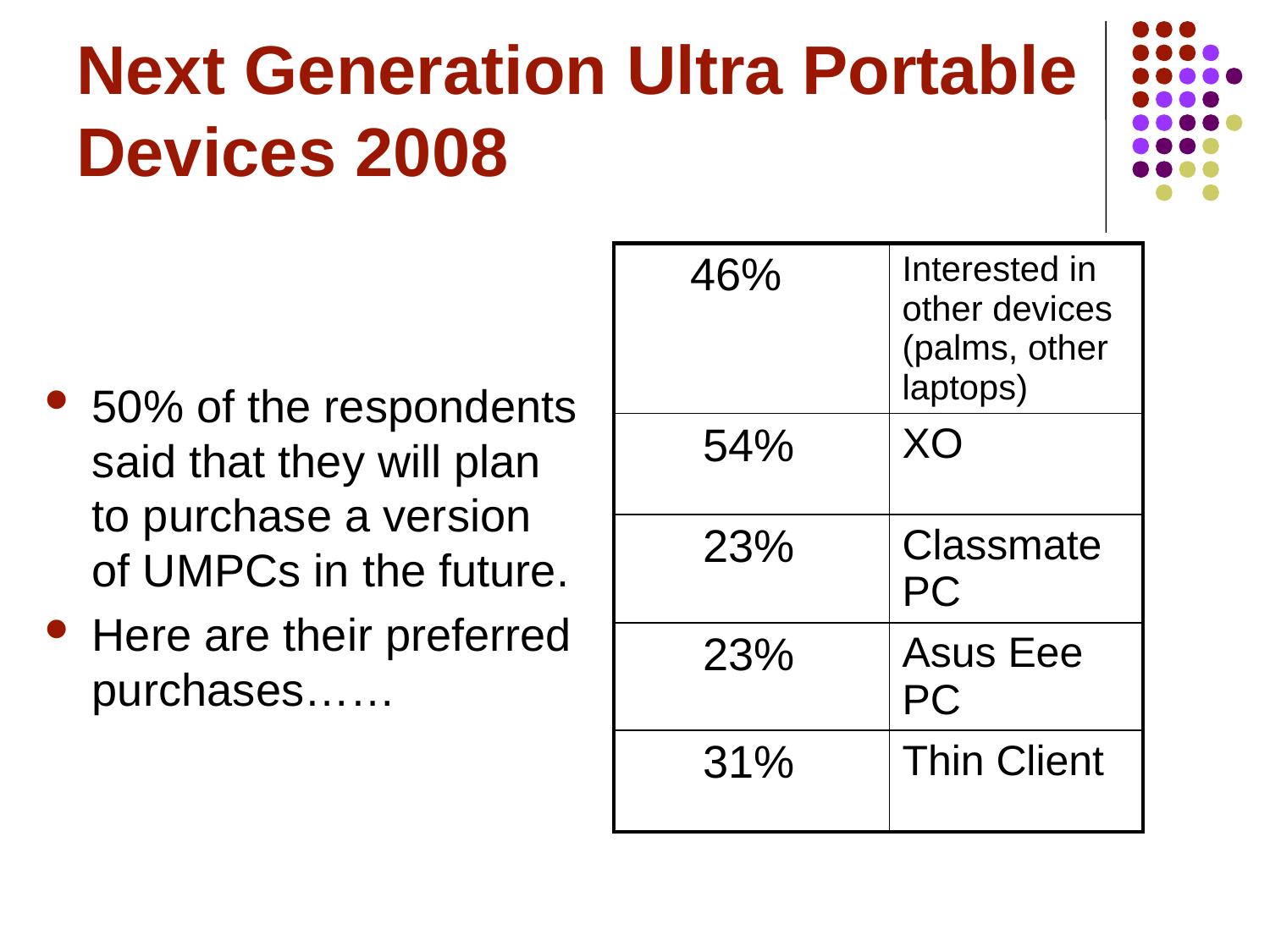

# Next Generation Ultra Portable Devices 2008
| 46% | Interested in other devices (palms, other laptops) |
| --- | --- |
| 54% | XO |
| 23% | Classmate PC |
| 23% | Asus Eee PC |
| 31% | Thin Client |
50% of the respondents said that they will plan to purchase a version of UMPCs in the future.
Here are their preferred purchases……